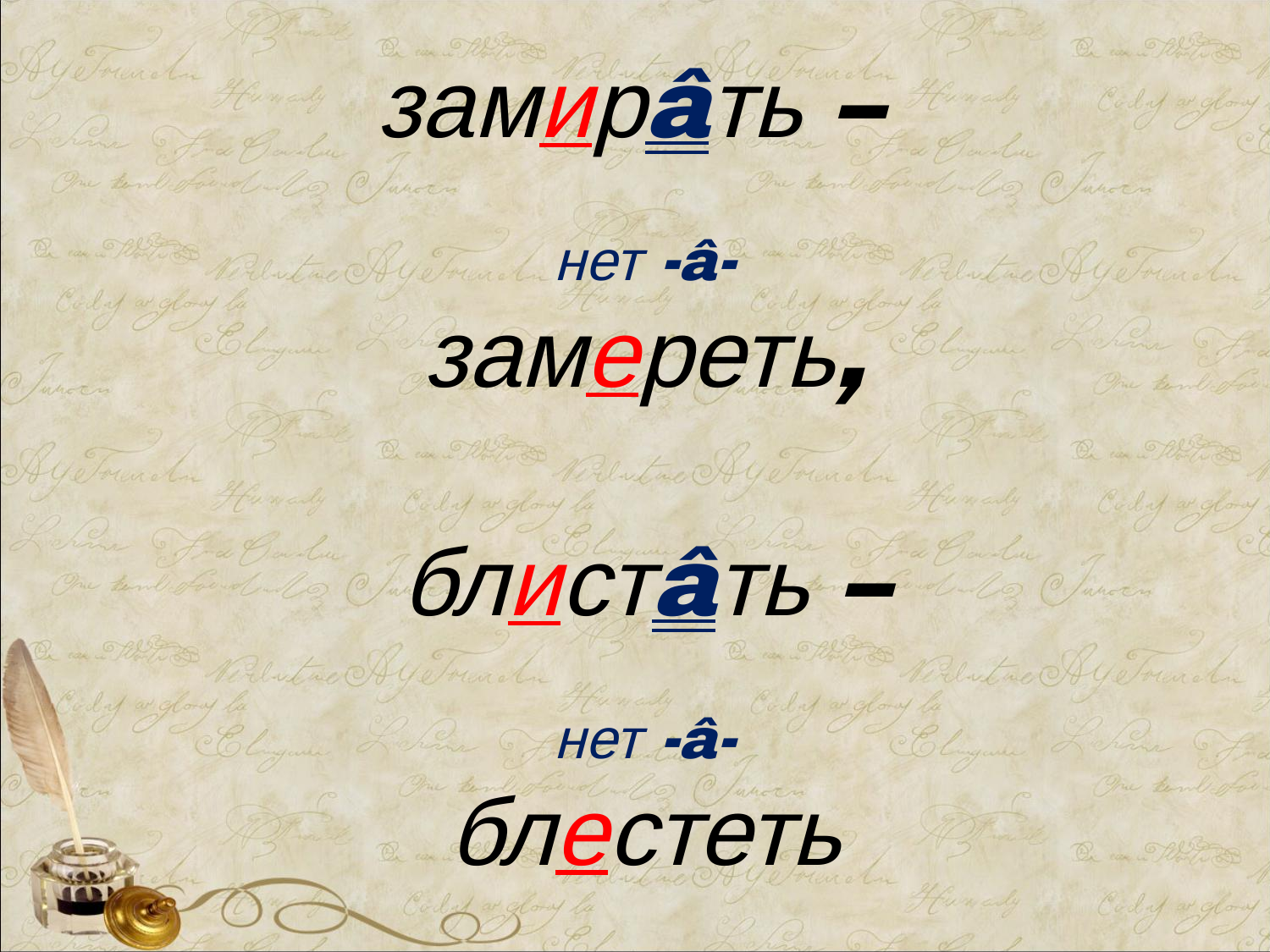

замирâть –

нет -â-
замереть,

 блистâть –

нет -â-
блестеть